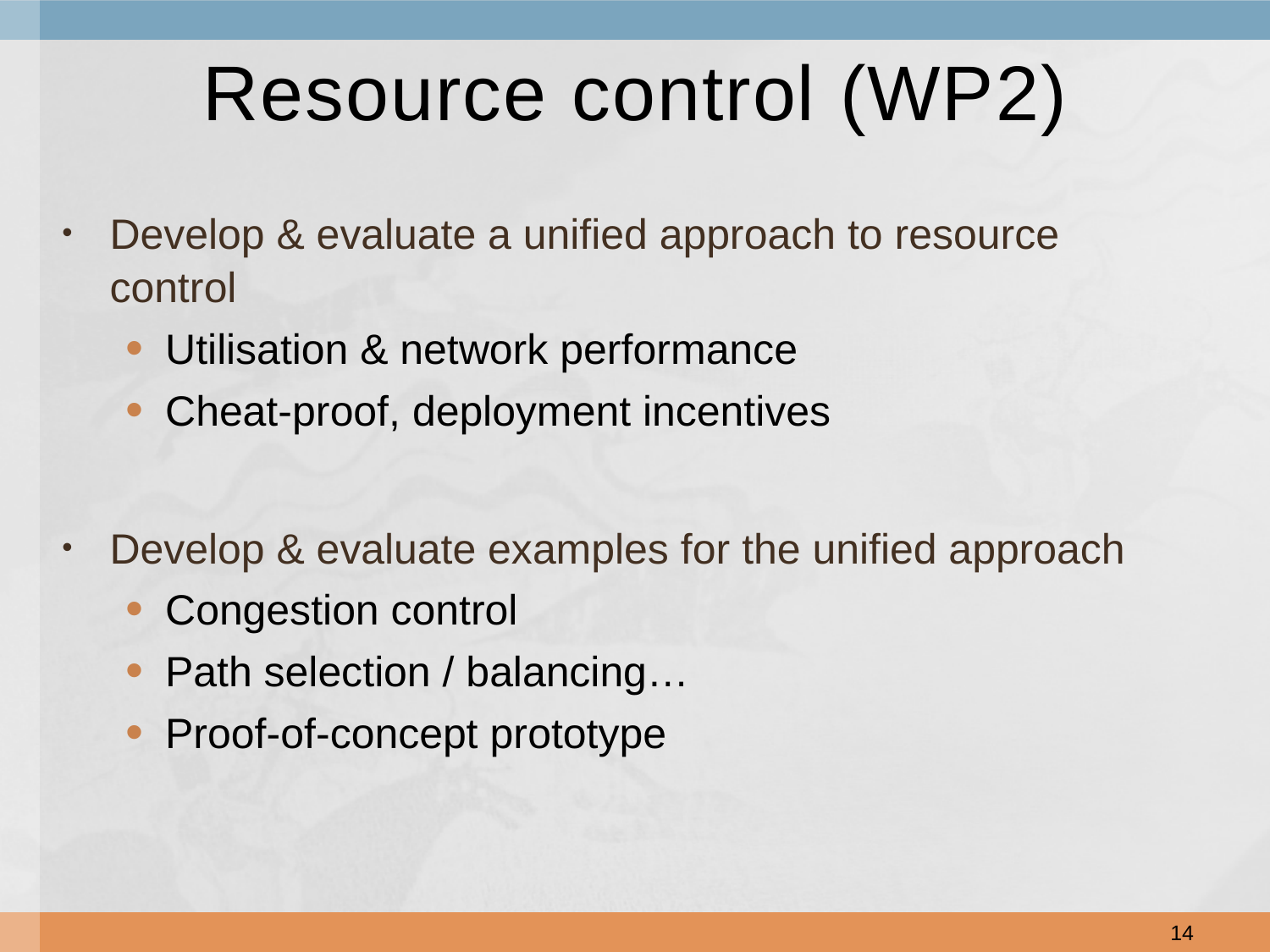

# Resource control (WP2)
Develop & evaluate a unified approach to resource control
Utilisation & network performance
Cheat-proof, deployment incentives

Develop & evaluate examples for the unified approach
Congestion control
Path selection / balancing…
Proof-of-concept prototype
14